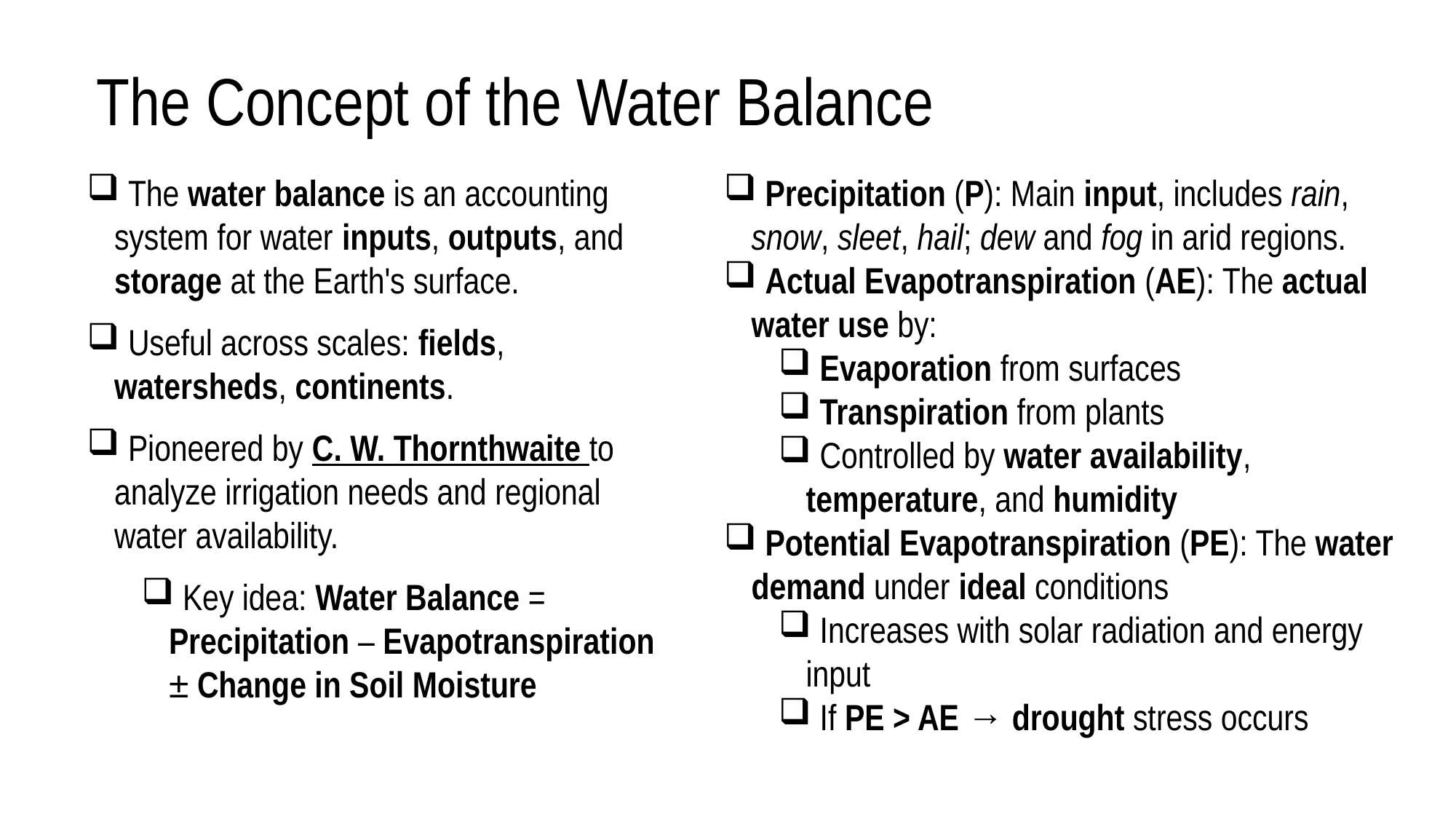

# The Concept of the Water Balance
 The water balance is an accounting system for water inputs, outputs, and storage at the Earth's surface.
 Useful across scales: fields, watersheds, continents.
 Pioneered by C. W. Thornthwaite to analyze irrigation needs and regional water availability.
 Key idea: Water Balance = Precipitation – Evapotranspiration ± Change in Soil Moisture
 Precipitation (P): Main input, includes rain, snow, sleet, hail; dew and fog in arid regions.
 Actual Evapotranspiration (AE): The actual water use by:
 Evaporation from surfaces
 Transpiration from plants
 Controlled by water availability, temperature, and humidity
 Potential Evapotranspiration (PE): The water demand under ideal conditions
 Increases with solar radiation and energy input
 If PE > AE → drought stress occurs